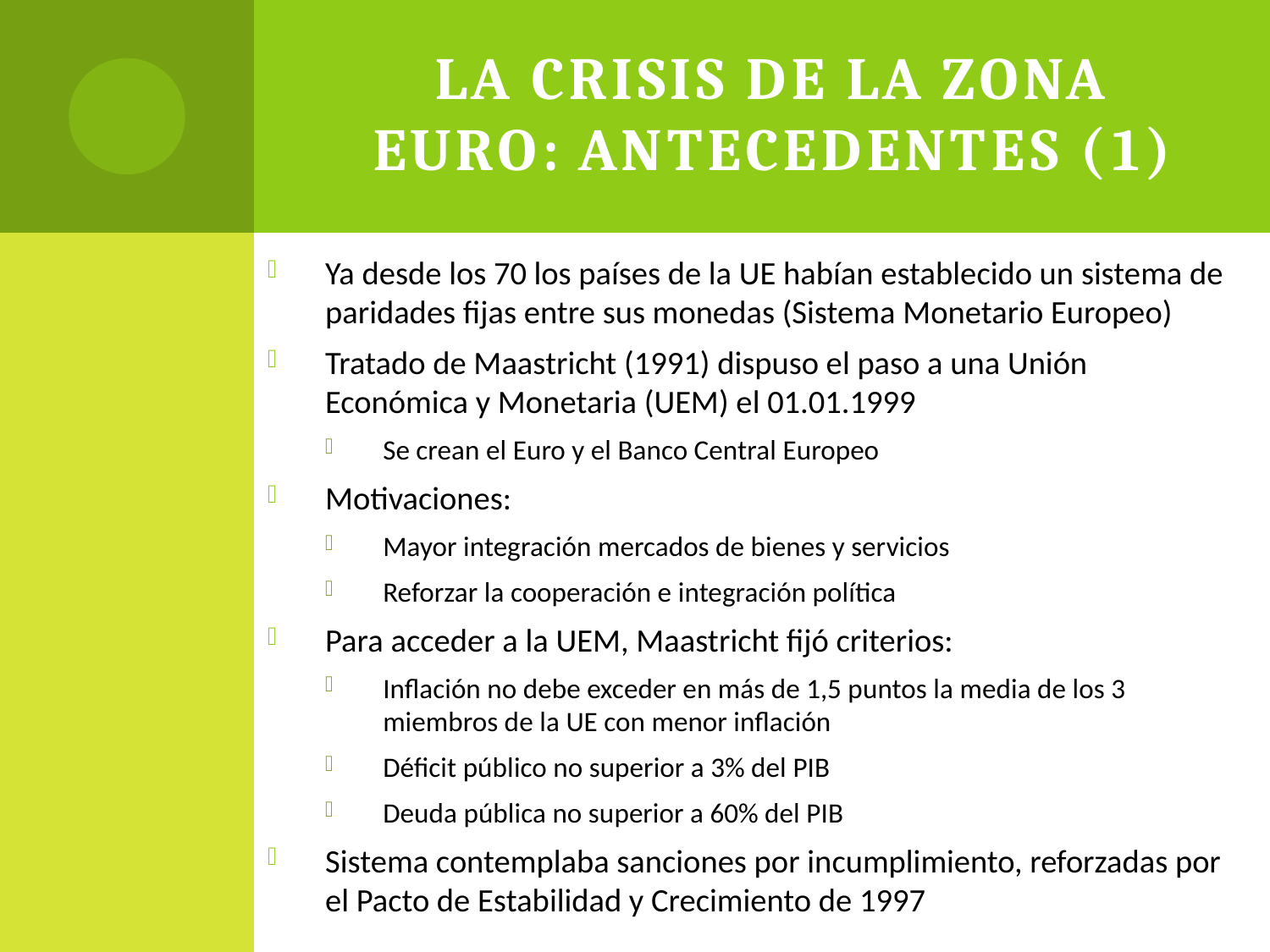

# La crisis de la zona Euro: Antecedentes (1)
Ya desde los 70 los países de la UE habían establecido un sistema de paridades fijas entre sus monedas (Sistema Monetario Europeo)
Tratado de Maastricht (1991) dispuso el paso a una Unión Económica y Monetaria (UEM) el 01.01.1999
Se crean el Euro y el Banco Central Europeo
Motivaciones:
Mayor integración mercados de bienes y servicios
Reforzar la cooperación e integración política
Para acceder a la UEM, Maastricht fijó criterios:
Inflación no debe exceder en más de 1,5 puntos la media de los 3 miembros de la UE con menor inflación
Déficit público no superior a 3% del PIB
Deuda pública no superior a 60% del PIB
Sistema contemplaba sanciones por incumplimiento, reforzadas por el Pacto de Estabilidad y Crecimiento de 1997